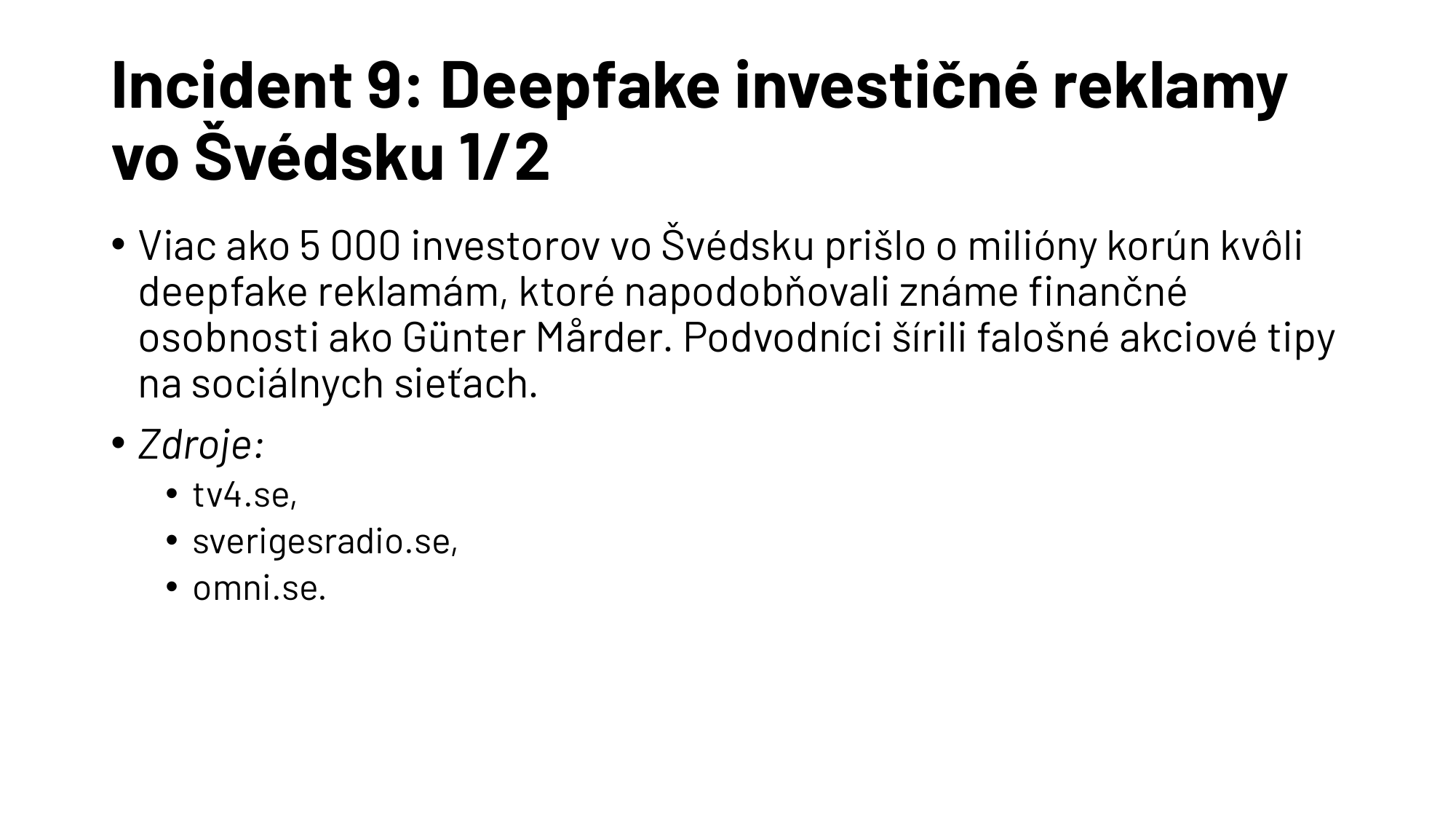

# Incident 9: Deepfake investičné reklamy vo Švédsku 1/2
Viac ako 5 000 investorov vo Švédsku prišlo o milióny korún kvôli deepfake reklamám, ktoré napodobňovali známe finančné osobnosti ako Günter Mårder. Podvodníci šírili falošné akciové tipy na sociálnych sieťach.
Zdroje:
tv4.se,
sverigesradio.se,
omni.se.